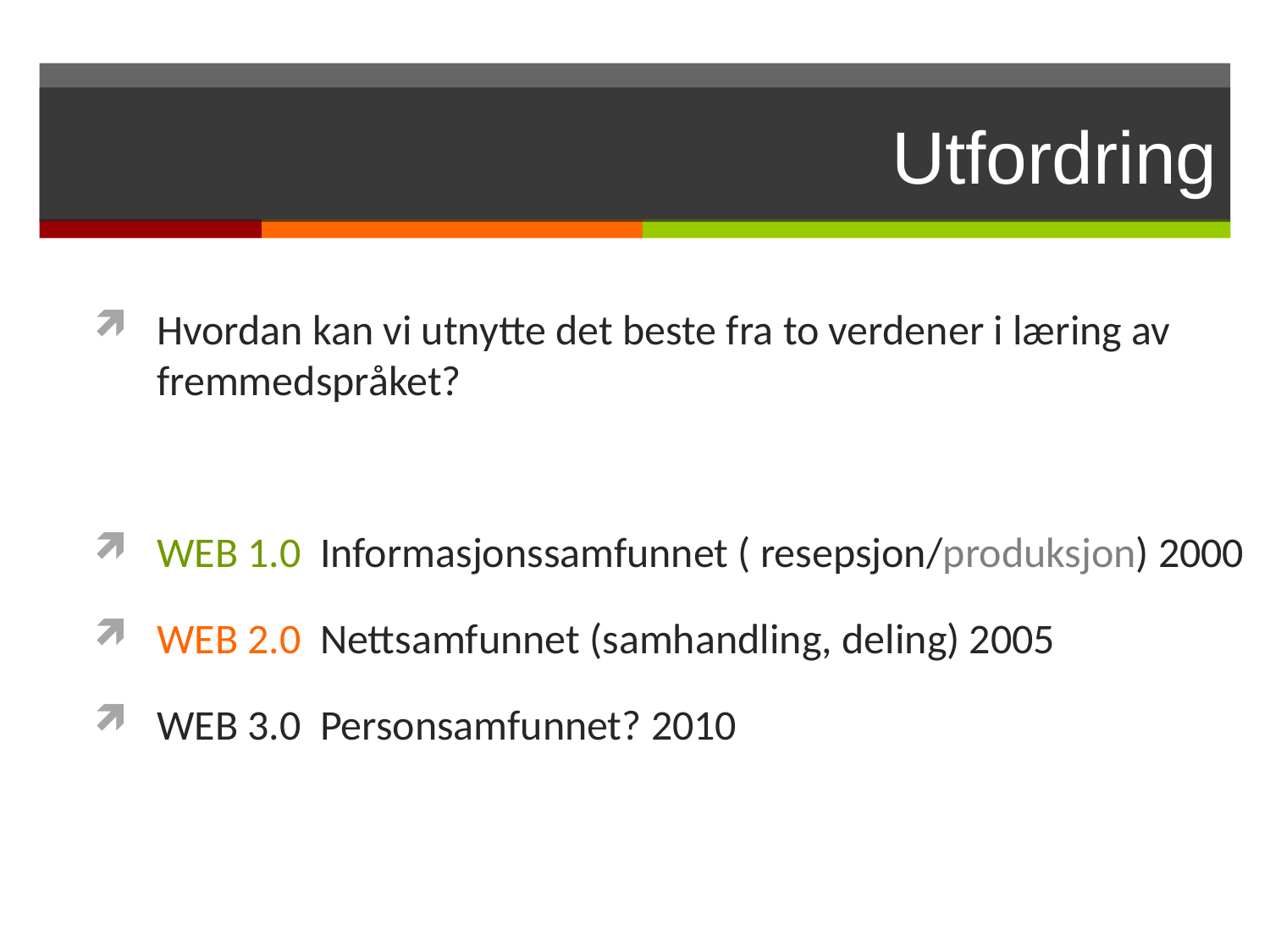

# Utfordring
Hvordan kan vi utnytte det beste fra to verdener i læring av fremmedspråket?

WEB 1.0  Informasjonssamfunnet ( resepsjon/produksjon) 2000
WEB 2.0  Nettsamfunnet (samhandling, deling) 2005
WEB 3.0  Personsamfunnet? 2010